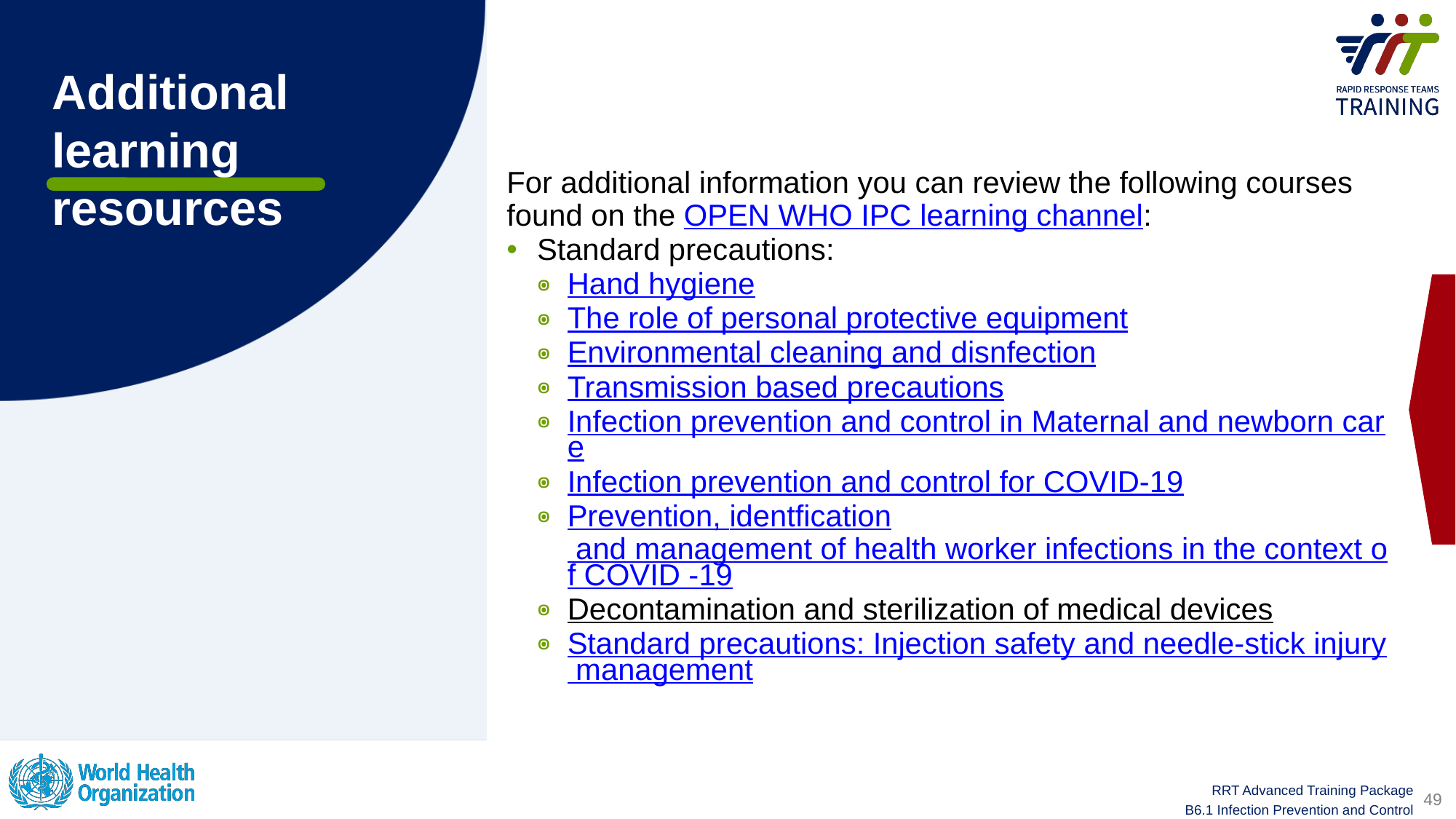

For additional information you can review the following courses found on the OPEN WHO IPC learning channel:
Standard precautions:
Hand hygiene
The role of personal protective equipment
Environmental cleaning and disnfection
Transmission based precautions
Infection prevention and control in Maternal and newborn care
Infection prevention and control for COVID-19
Prevention, identfication and management of health worker infections in the context of COVID -19
Decontamination and sterilization of medical devices
Standard precautions: Injection safety and needle-stick injury management